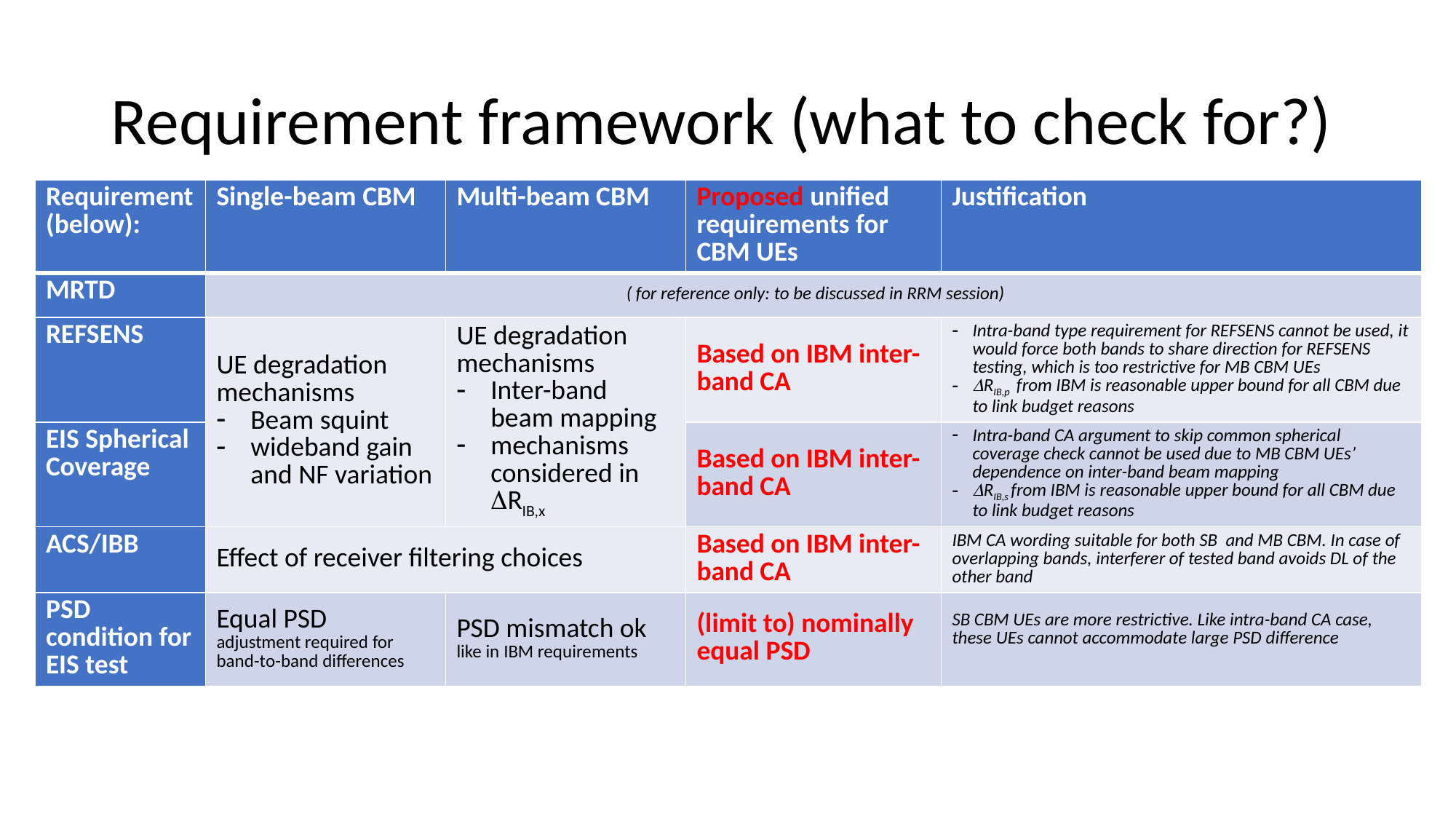

# Requirement framework (what to check for?)
| Requirement (below): | Single-beam CBM | Multi-beam CBM | Proposed unified requirements for CBM UEs | Justification |
| --- | --- | --- | --- | --- |
| MRTD | ( for reference only: to be discussed in RRM session) |  |  |  |
| REFSENS | UE degradation mechanisms Beam squint wideband gain and NF variation | UE degradation mechanisms Inter-band beam mapping mechanisms considered in ΔRIB,x | Based on IBM inter-band CA | Intra-band type requirement for REFSENS cannot be used, it would force both bands to share direction for REFSENS testing, which is too restrictive for MB CBM UEs ΔRIB,p from IBM is reasonable upper bound for all CBM due to link budget reasons |
| EIS Spherical Coverage |  |  | Based on IBM inter-band CA | Intra-band CA argument to skip common spherical coverage check cannot be used due to MB CBM UEs’ dependence on inter-band beam mapping ΔRIB,s from IBM is reasonable upper bound for all CBM due to link budget reasons |
| ACS/IBB | Effect of receiver filtering choices |  | Based on IBM inter-band CA | IBM CA wording suitable for both SB and MB CBM. In case of overlapping bands, interferer of tested band avoids DL of the other band |
| PSD condition for EIS test | Equal PSD adjustment required for band-to-band differences | PSD mismatch ok like in IBM requirements | (limit to) nominally equal PSD | SB CBM UEs are more restrictive. Like intra-band CA case, these UEs cannot accommodate large PSD difference |